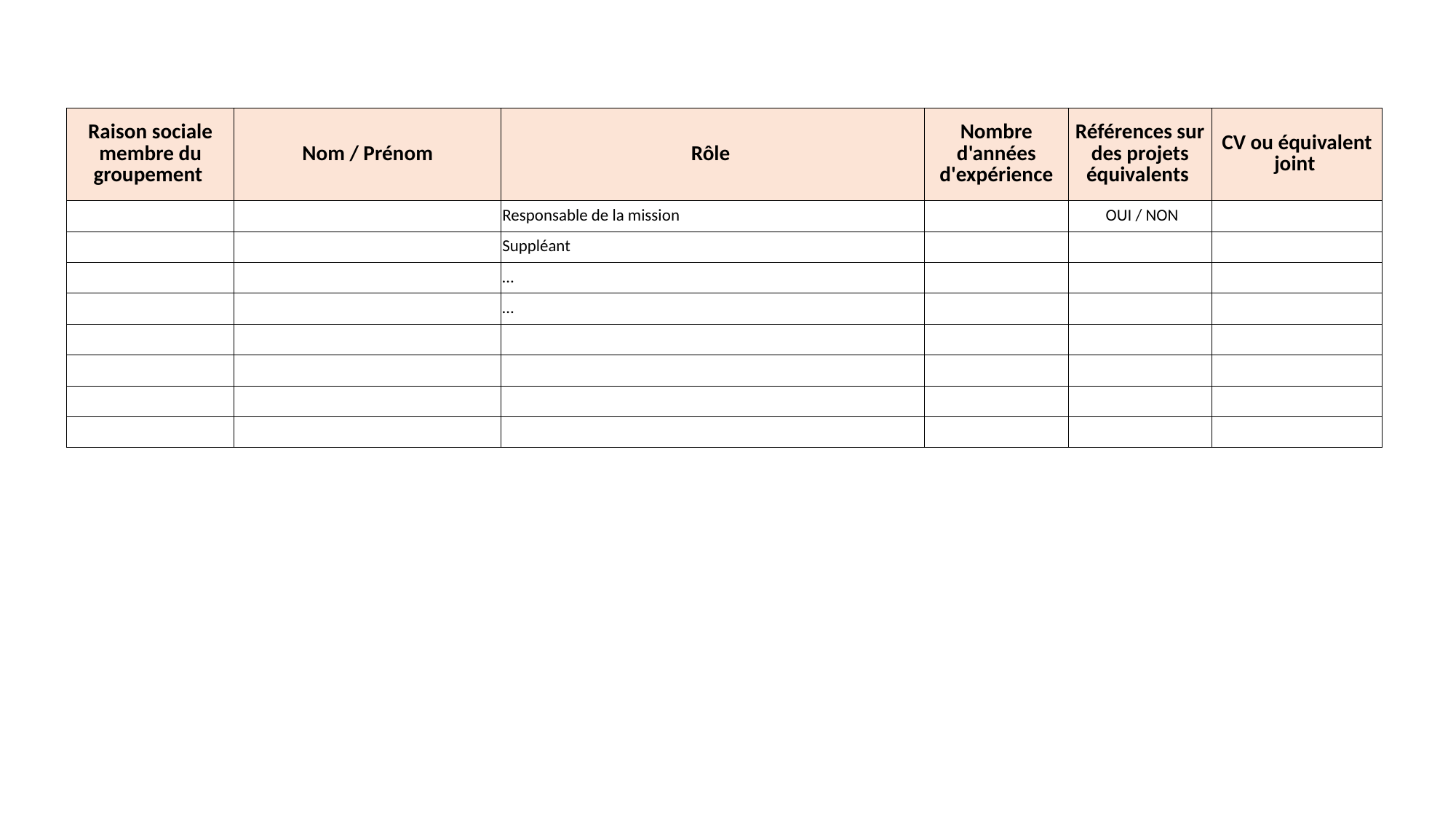

| Raison sociale membre du groupement | Nom / Prénom | Rôle | Nombre d'années d'expérience | Références sur des projets équivalents | CV ou équivalent joint |
| --- | --- | --- | --- | --- | --- |
|  |  | Responsable de la mission |  | OUI / NON |  |
|  |  | Suppléant |  |  |  |
|  |  | … |  |  |  |
|  |  | … |  |  |  |
|  |  |  |  |  |  |
|  |  |  |  |  |  |
|  |  |  |  |  |  |
|  |  |  |  |  |  |